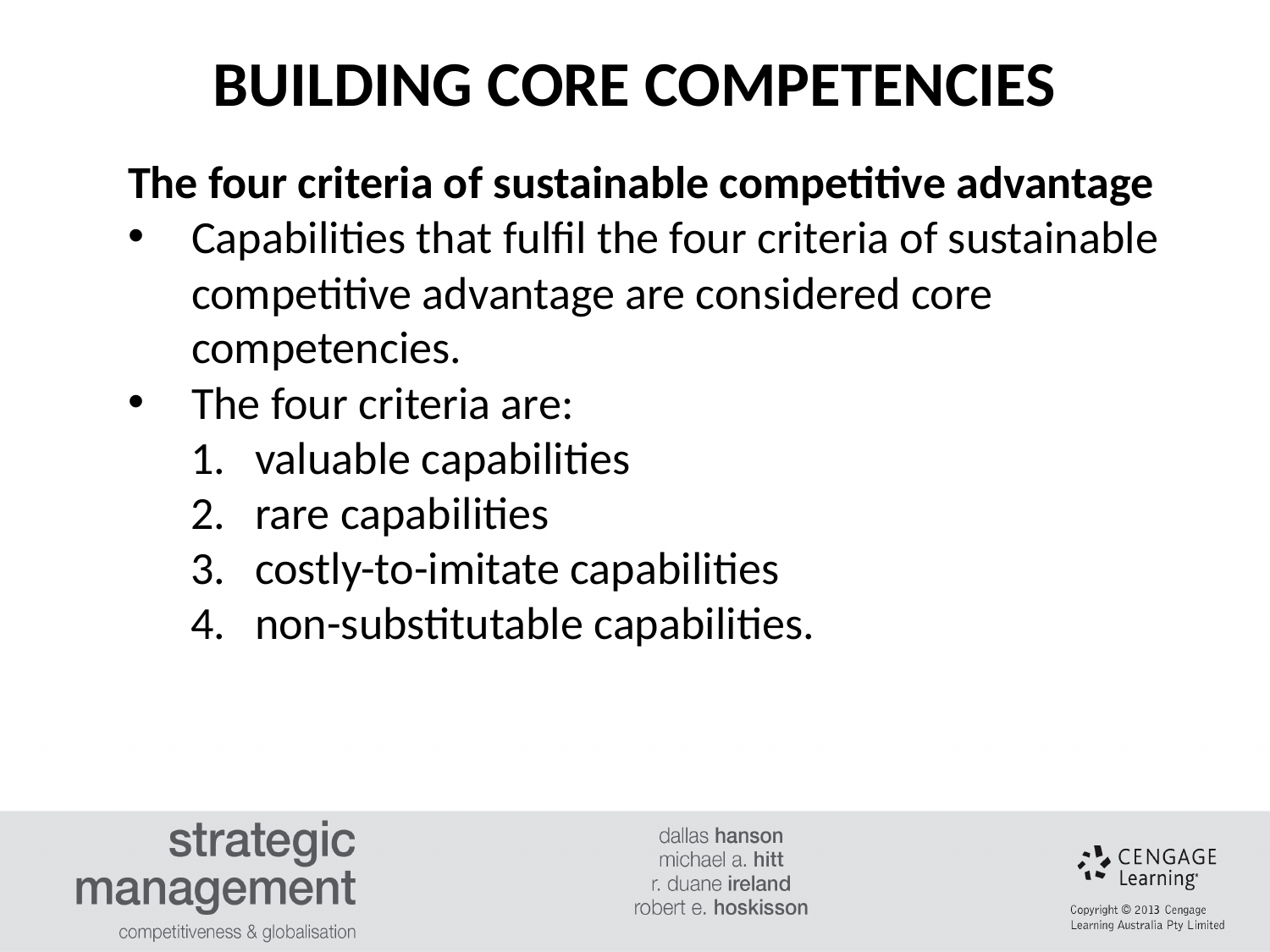

BUILDING CORE COMPETENCIES
The four criteria of sustainable competitive advantage
Capabilities that fulfil the four criteria of sustainable competitive advantage are considered core competencies.
The four criteria are:
valuable capabilities
rare capabilities
costly-to-imitate capabilities
non-substitutable capabilities.